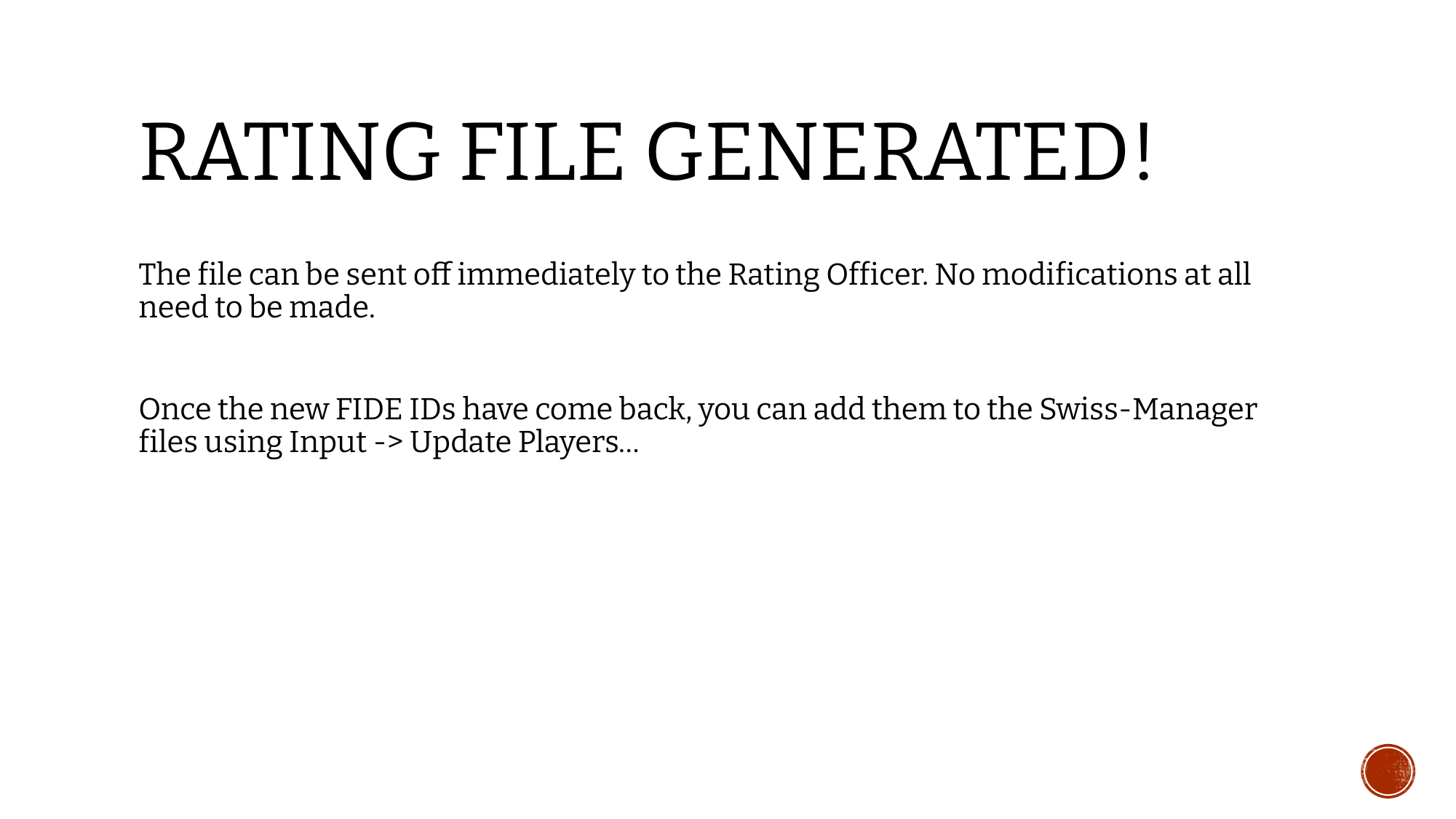

# Rating file generated!
The file can be sent off immediately to the Rating Officer. No modifications at all need to be made.

Once the new FIDE IDs have come back, you can add them to the Swiss-Manager files using Input -> Update Players…